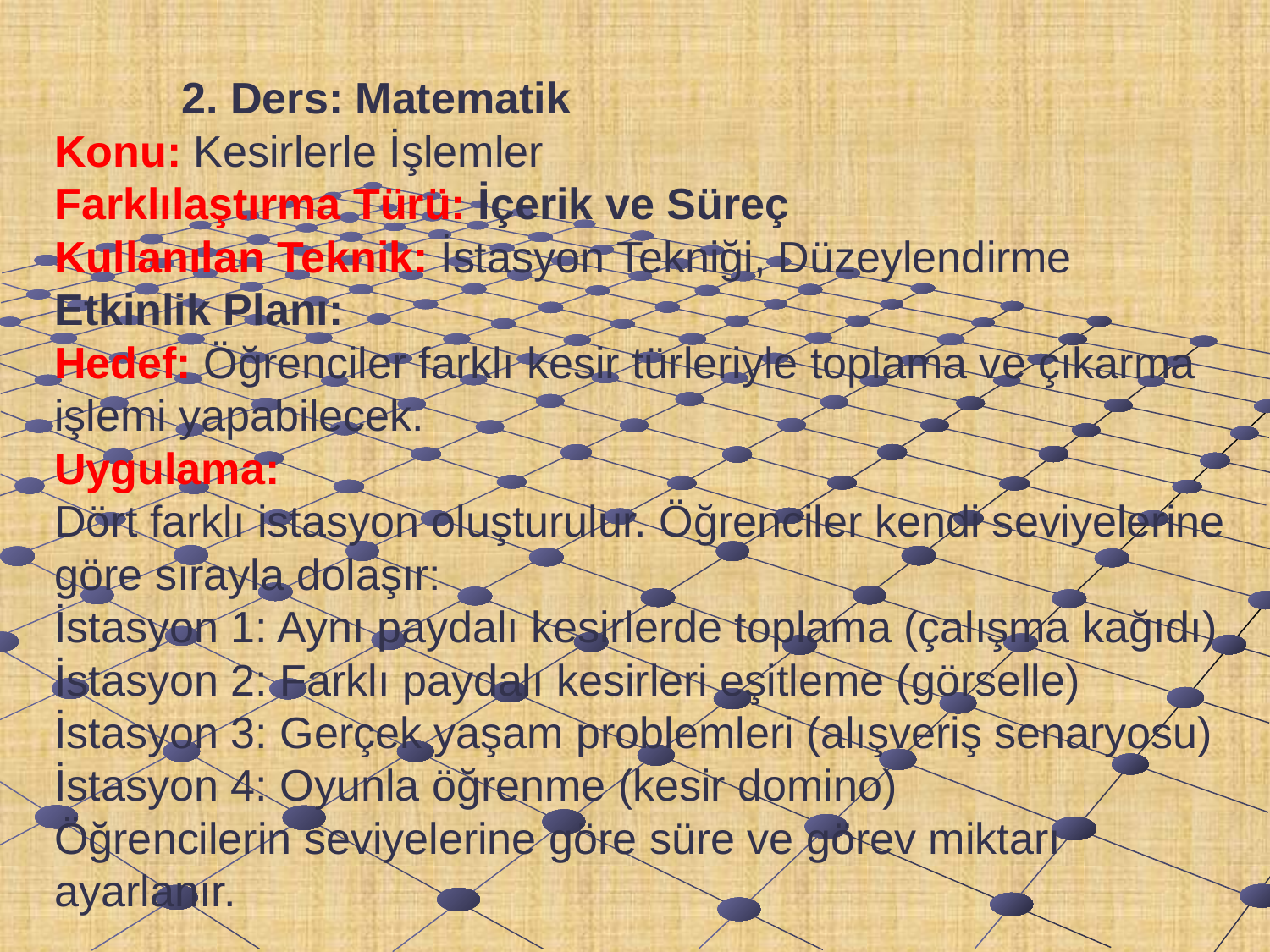

# 2. Ders: Matematik Konu: Kesirlerle İşlemler Farklılaştırma Türü: İçerik ve Süreç Kullanılan Teknik: İstasyon Tekniği, Düzeylendirme Etkinlik Planı: Hedef: Öğrenciler farklı kesir türleriyle toplama ve çıkarma işlemi yapabilecek. Uygulama: Dört farklı istasyon oluşturulur. Öğrenciler kendi seviyelerine göre sırayla dolaşır: İstasyon 1: Aynı paydalı kesirlerde toplama (çalışma kağıdı) İstasyon 2: Farklı paydalı kesirleri eşitleme (görselle) İstasyon 3: Gerçek yaşam problemleri (alışveriş senaryosu) İstasyon 4: Oyunla öğrenme (kesir domino) Öğrencilerin seviyelerine göre süre ve görev miktarı ayarlanır.